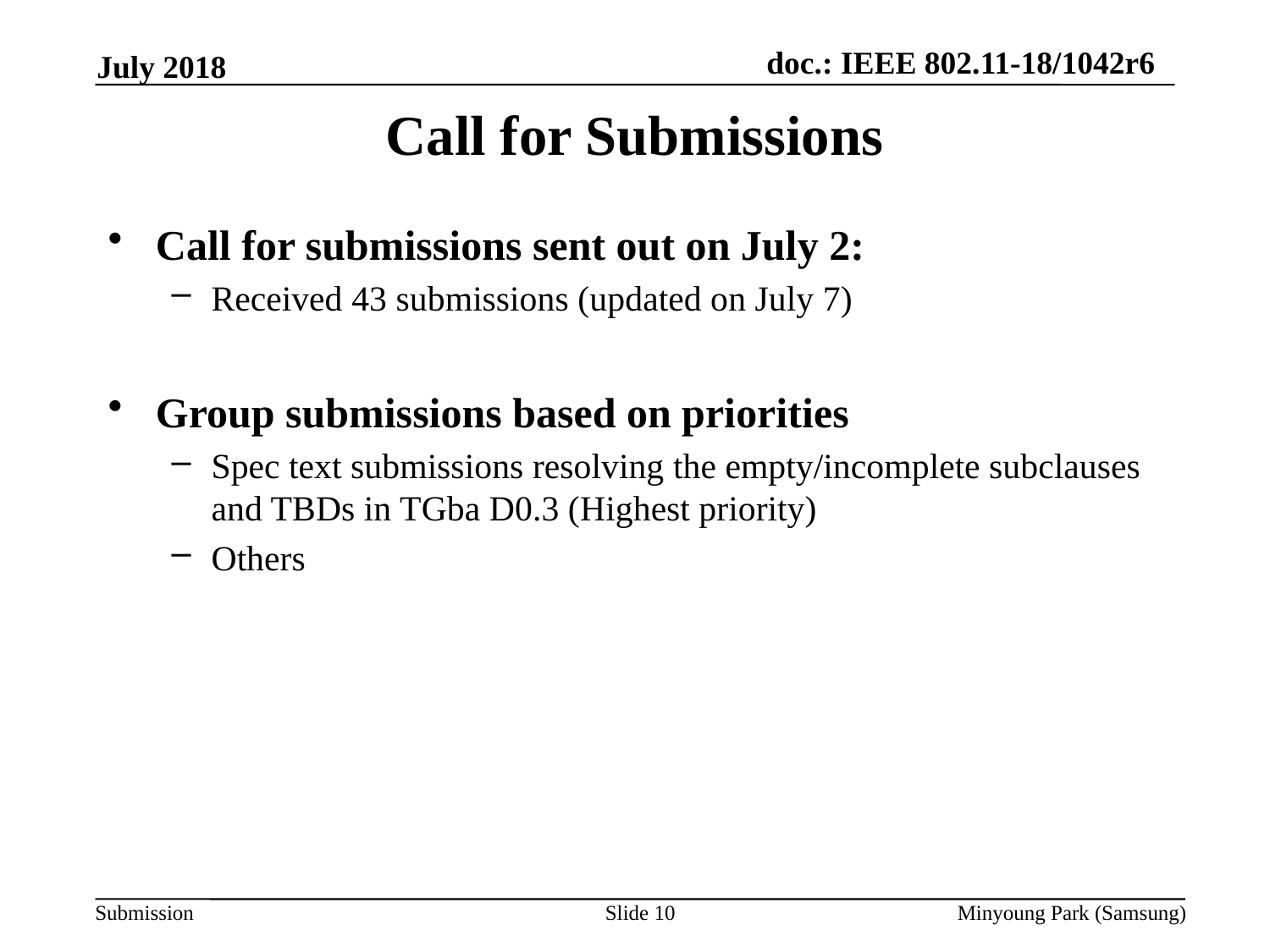

July 2018
# Call for Submissions
Call for submissions sent out on July 2:
Received 43 submissions (updated on July 7)

Group submissions based on priorities
Spec text submissions resolving the empty/incomplete subclauses and TBDs in TGba D0.3 (Highest priority)
Others

Slide 10
Minyoung Park (Samsung)